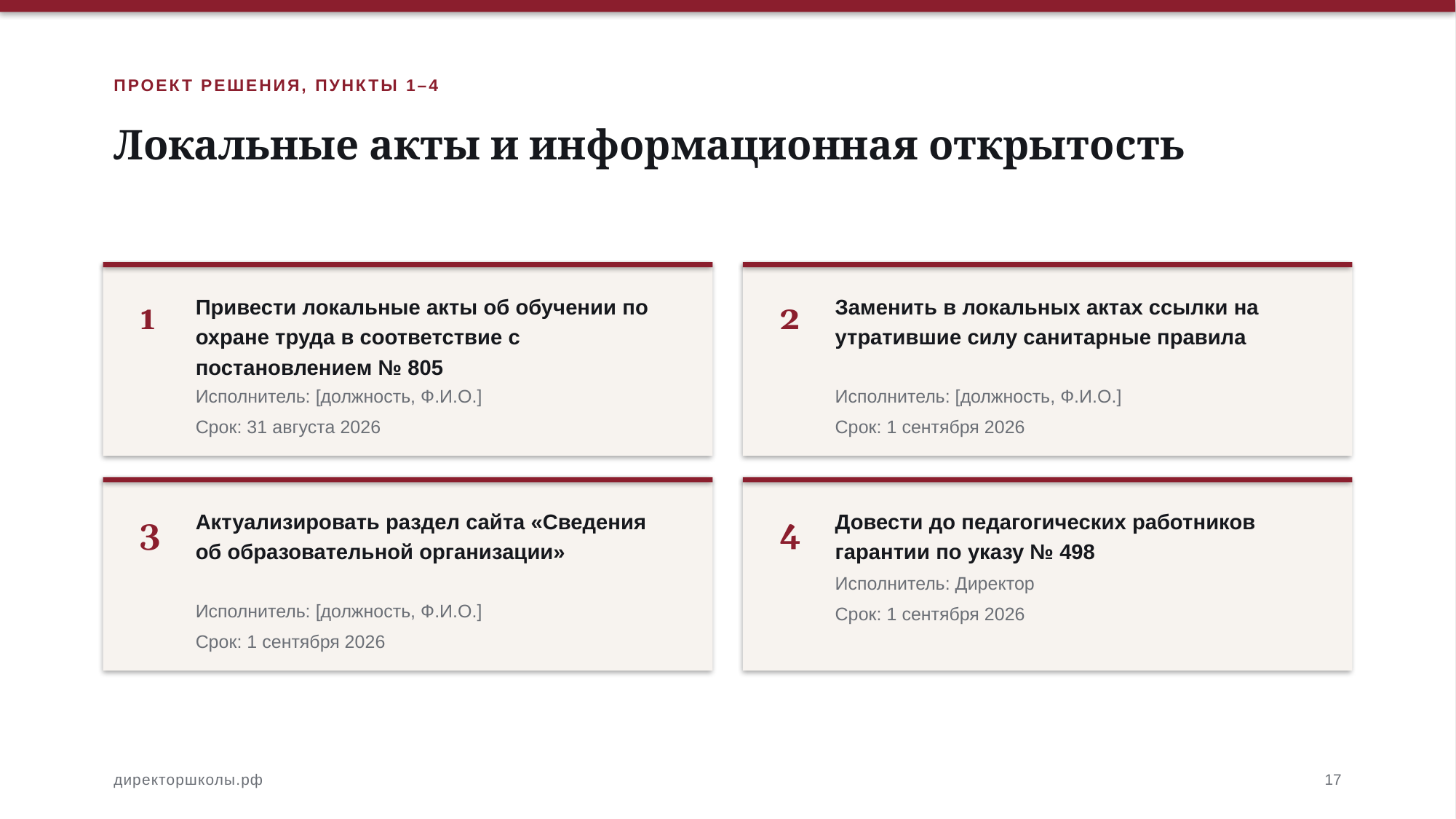

ПРОЕКТ РЕШЕНИЯ, ПУНКТЫ 1–4
Локальные акты и информационная открытость

1
2
Привести локальные акты об обучении по охране труда в соответствие с постановлением № 805
Заменить в локальных актах ссылки на утратившие силу санитарные правила
Исполнитель: [должность, Ф.И.О.]
Срок: 31 августа 2026
Исполнитель: [должность, Ф.И.О.]
Срок: 1 сентября 2026

3
4
Актуализировать раздел сайта «Сведения об образовательной организации»
Довести до педагогических работников гарантии по указу № 498
Исполнитель: Директор
Срок: 1 сентября 2026
Исполнитель: [должность, Ф.И.О.]
Срок: 1 сентября 2026
директоршколы.рф
17